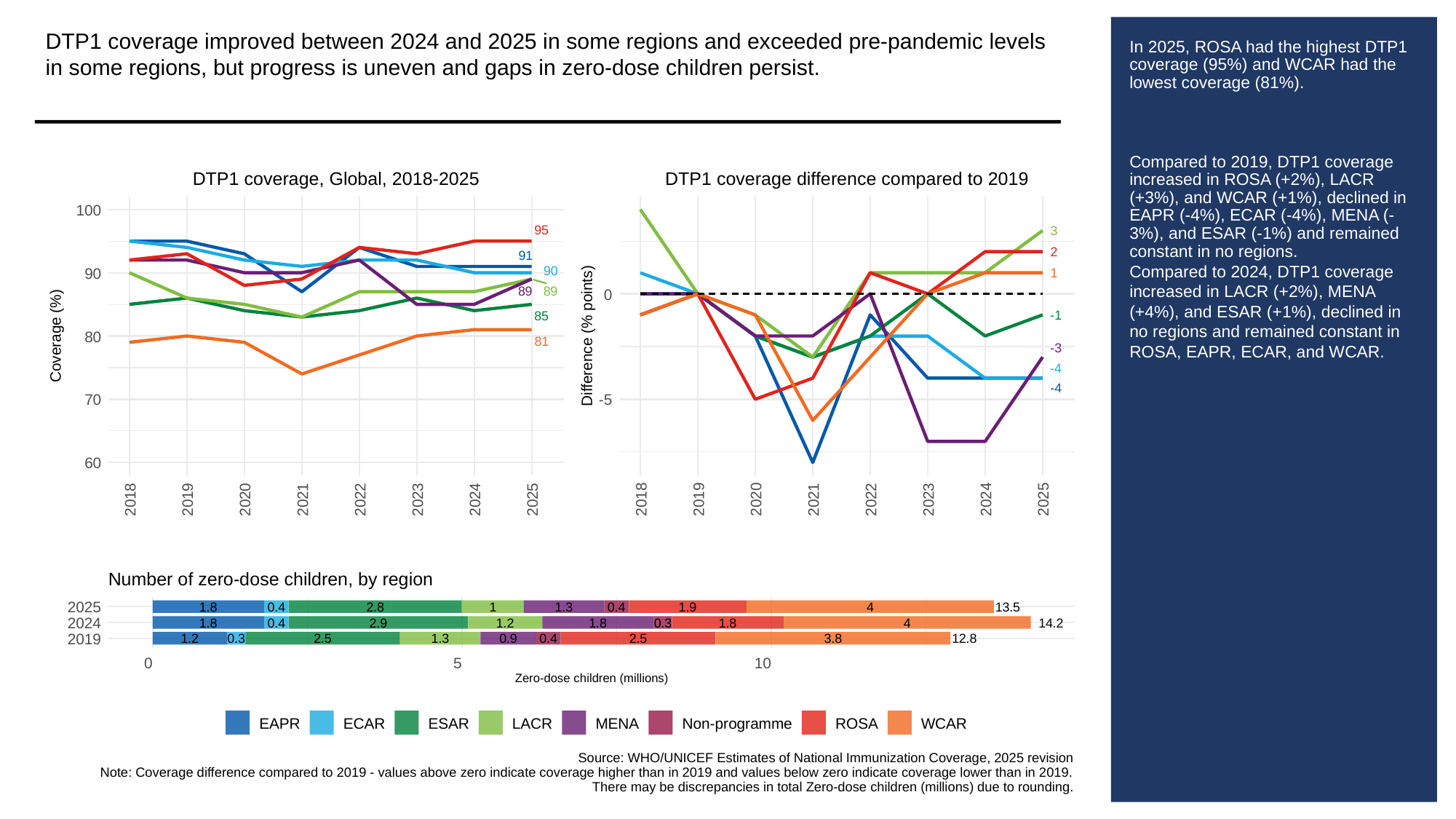

DTP1 coverage improved between 2024 and 2025 in some regions and exceeded pre-pandemic levels in some regions, but progress is uneven and gaps in zero-dose children persist.
# In 2025, ROSA had the highest DTP1 coverage (95%) and WCAR had the lowest coverage (81%).

Compared to 2019, DTP1 coverage increased in ROSA (+2%), LACR (+3%), and WCAR (+1%), declined in EAPR (-4%), ECAR (-4%), MENA (-3%), and ESAR (-1%) and remained constant in no regions.
Compared to 2024, DTP1 coverage increased in LACR (+2%), MENA (+4%), and ESAR (+1%), declined in no regions and remained constant in ROSA, EAPR, ECAR, and WCAR.

DTP1 coverage, Global, 2018-2025
DTP1 coverage difference compared to 2019

100

95
3

2
91

90
90
1

89
89
0

-1
85

Coverage (%)
80
Difference (% points)

81
-3

-4

-4
70
-5

60

2018
2019
2020
2021
2022
2023
2024
2025
2018
2019
2020
2021
2022
2023
2024
2025
Number of zero-dose children, by region

2025
1.8
0.4
2.8
1
1.3
0.4
1.9
4
13.5

2024
1.8
0.4
2.9
1.2
1.8
0.3
1.8
4
14.2

2019
1.2
0.3
2.5
1.3
0.9
0.4
2.5
3.8
12.8

0
5
10
Zero-dose children (millions)

EAPR
ECAR
ESAR
LACR
MENA
Non-programme
ROSA
WCAR
Source: WHO/UNICEF Estimates of National Immunization Coverage, 2025 revision
Note: Coverage difference compared to 2019 - values above zero indicate coverage higher than in 2019 and values below zero indicate coverage lower than in 2019.
There may be discrepancies in total Zero-dose children (millions) due to rounding.